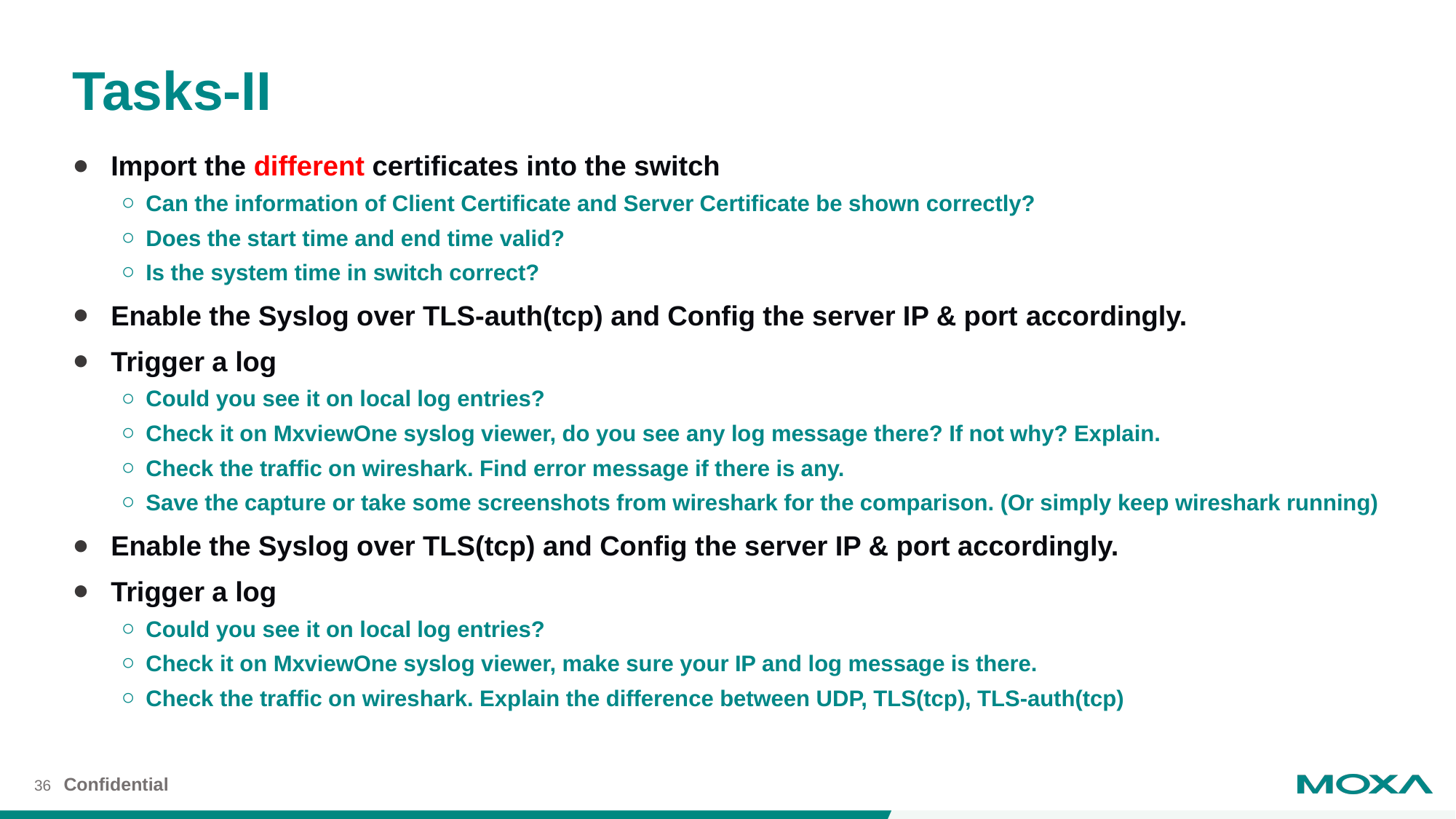

# Tasks-II
Import the different certificates into the switch
Can the information of Client Certificate and Server Certificate be shown correctly?
Does the start time and end time valid?
Is the system time in switch correct?
Enable the Syslog over TLS-auth(tcp) and Config the server IP & port accordingly.
Trigger a log
Could you see it on local log entries?
Check it on MxviewOne syslog viewer, do you see any log message there? If not why? Explain.
Check the traffic on wireshark. Find error message if there is any.
Save the capture or take some screenshots from wireshark for the comparison. (Or simply keep wireshark running)
Enable the Syslog over TLS(tcp) and Config the server IP & port accordingly.
Trigger a log
Could you see it on local log entries?
Check it on MxviewOne syslog viewer, make sure your IP and log message is there.
Check the traffic on wireshark. Explain the difference between UDP, TLS(tcp), TLS-auth(tcp)